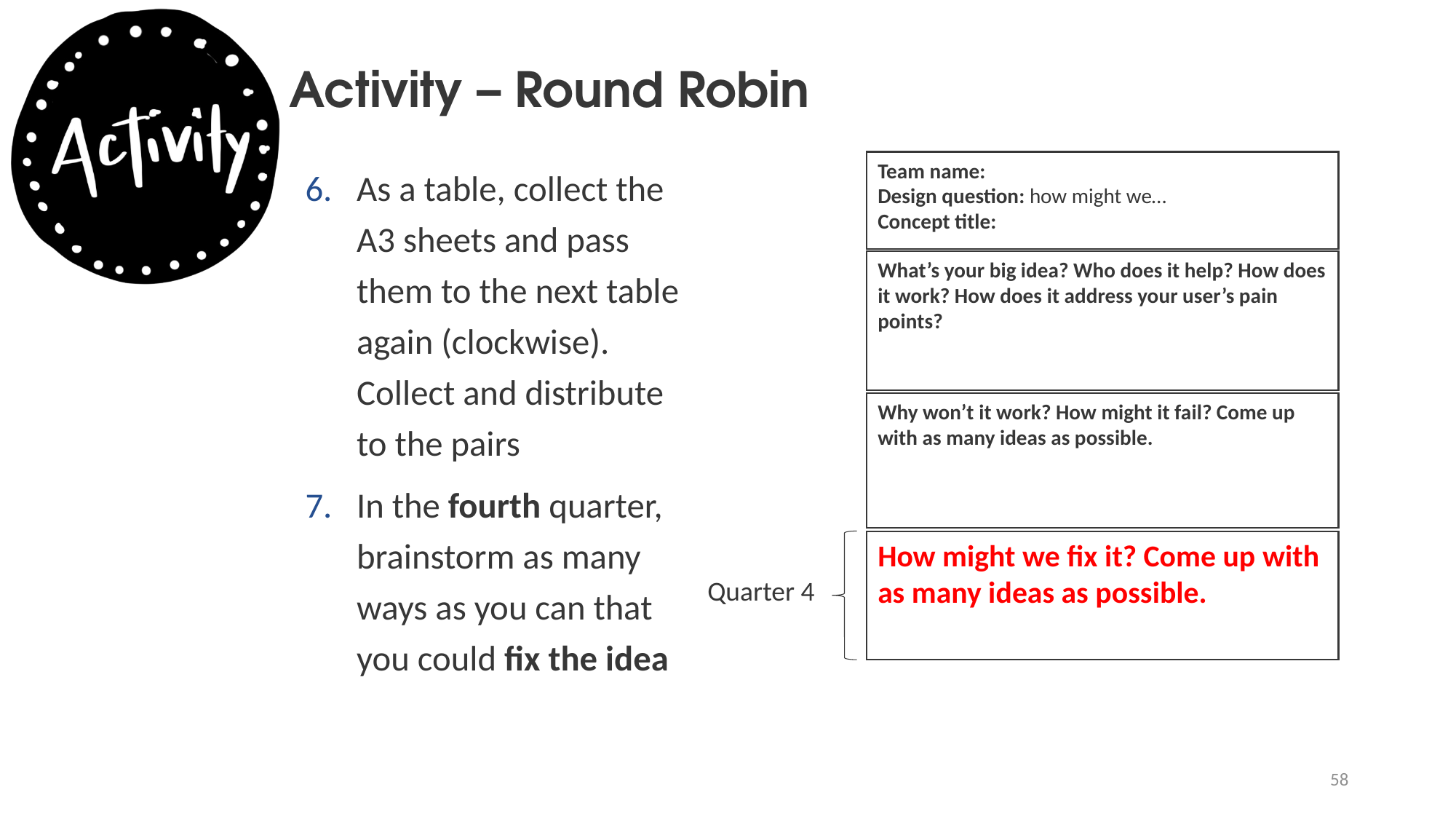

# Activity – Round Robin
As a table, collect the A3 sheets and pass them to the next table again (clockwise). Collect and distribute to the pairs
In the fourth quarter, brainstorm as many ways as you can that you could fix the idea
Team name:
Design question: how might we…
Concept title:
What’s your big idea? Who does it help? How does it work? How does it address your user’s pain points?

Why won’t it work? How might it fail? Come up with as many ideas as possible.
How might we fix it? Come up with as many ideas as possible.

Quarter 4
58